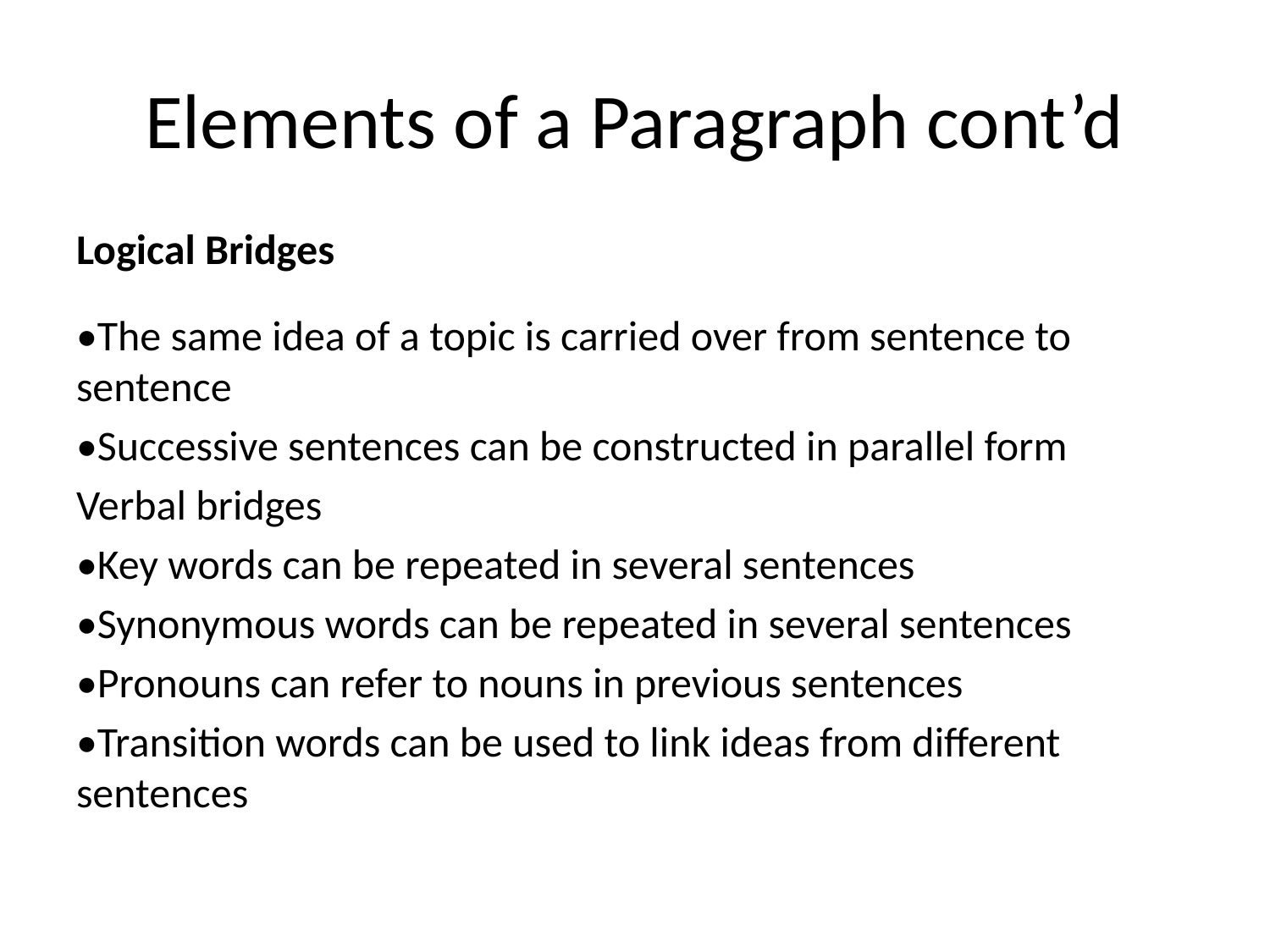

# Elements of a Paragraph cont’d
Logical Bridges
•The same idea of a topic is carried over from sentence to sentence
•Successive sentences can be constructed in parallel form
Verbal bridges
•Key words can be repeated in several sentences
•Synonymous words can be repeated in several sentences
•Pronouns can refer to nouns in previous sentences
•Transition words can be used to link ideas from different sentences